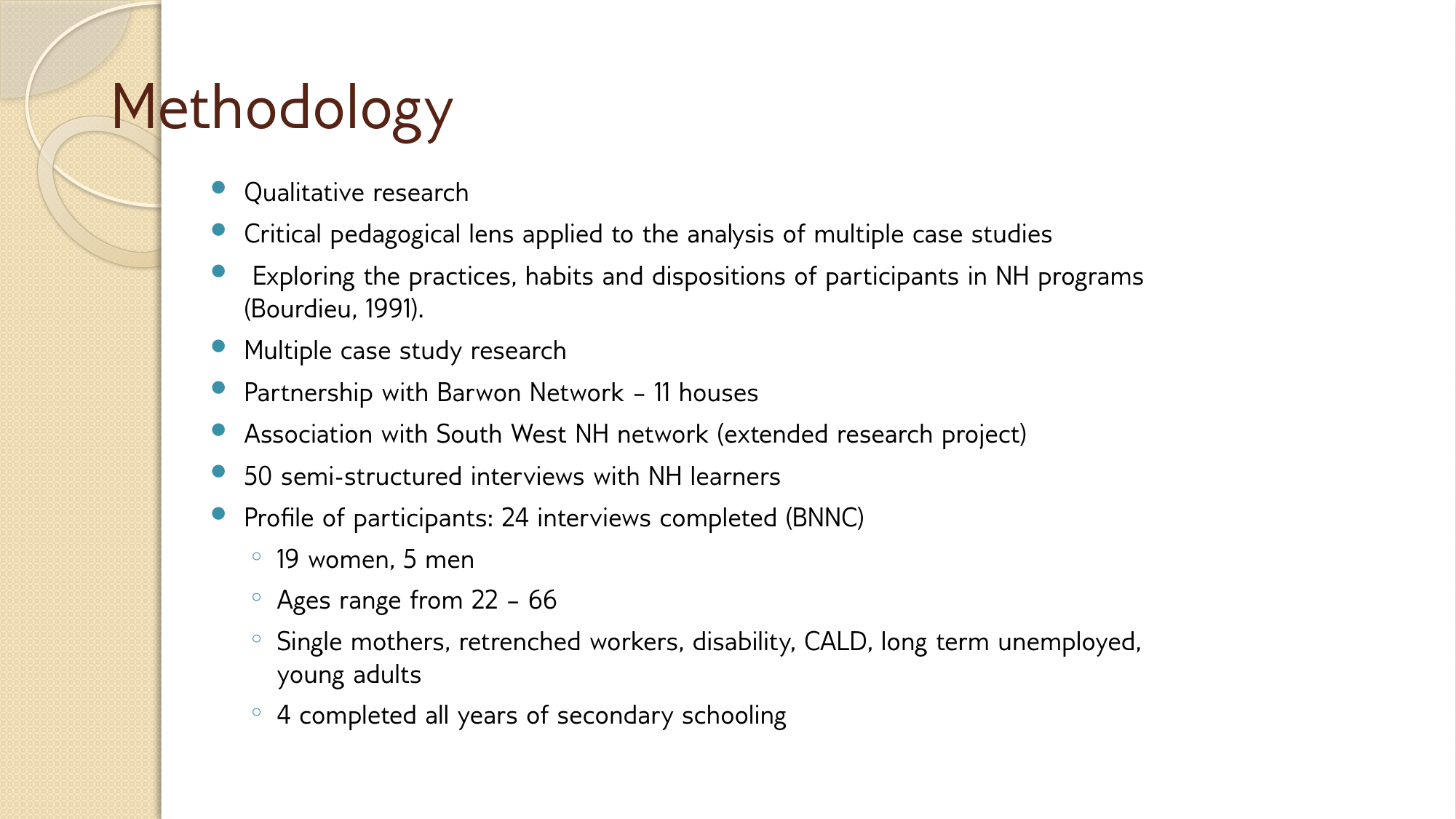

# Methodology
Qualitative research
Critical pedagogical lens applied to the analysis of multiple case studies
 Exploring the practices, habits and dispositions of participants in NH programs (Bourdieu, 1991).
Multiple case study research
Partnership with Barwon Network – 11 houses
Association with South West NH network (extended research project)
50 semi-structured interviews with NH learners
Profile of participants: 24 interviews completed (BNNC)
19 women, 5 men
Ages range from 22 – 66
Single mothers, retrenched workers, disability, CALD, long term unemployed, young adults
4 completed all years of secondary schooling